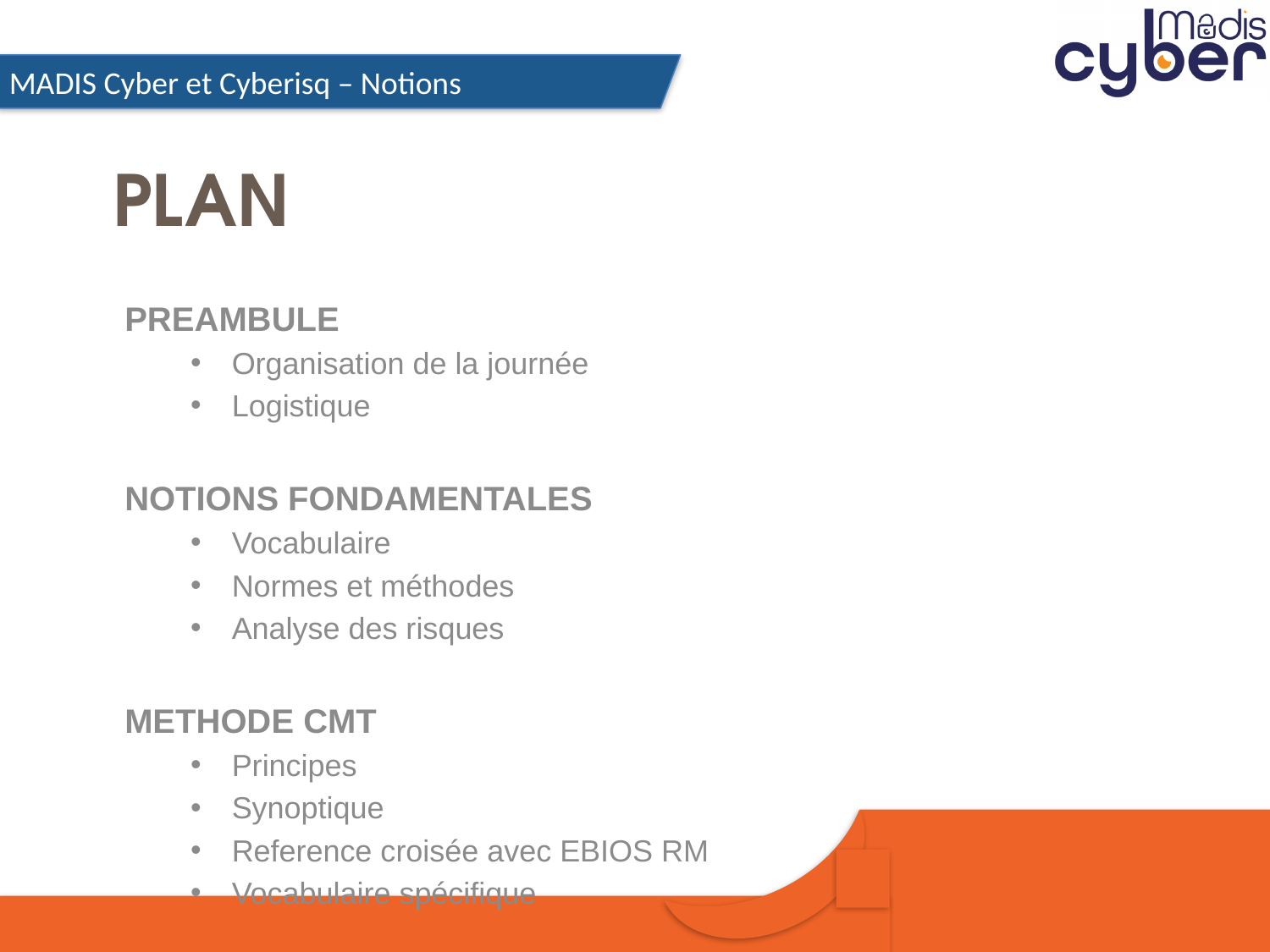

# PLAN
PREAMBULE
Organisation de la journée
Logistique

NOTIONS FONDAMENTALES
Vocabulaire
Normes et méthodes
Analyse des risques

METHODE CMT
Principes
Synoptique
Reference croisée avec EBIOS RM
Vocabulaire spécifique